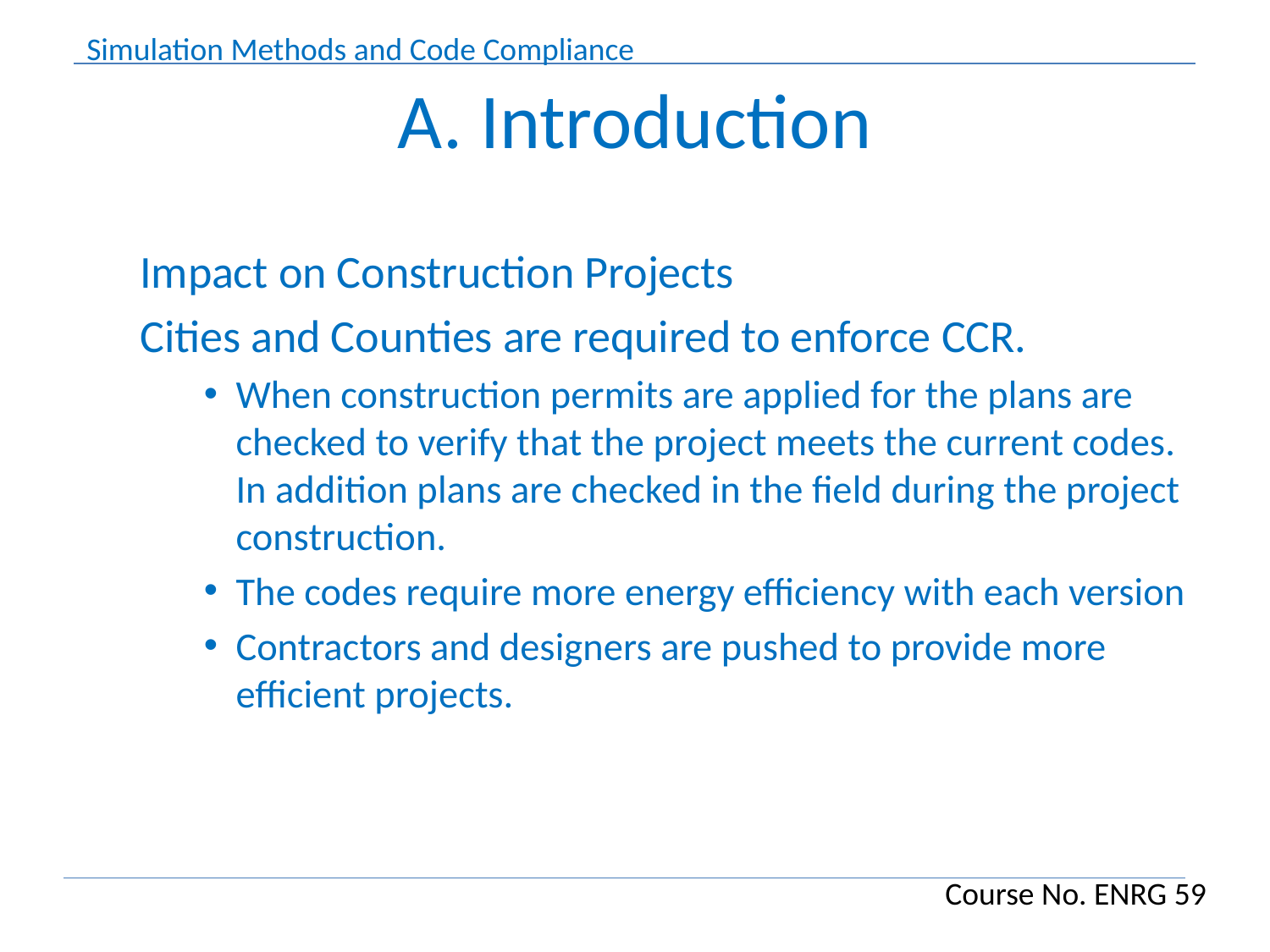

# A. Introduction

Impact on Construction Projects
Cities and Counties are required to enforce CCR.
When construction permits are applied for the plans are checked to verify that the project meets the current codes. In addition plans are checked in the field during the project construction.
The codes require more energy efficiency with each version
Contractors and designers are pushed to provide more efficient projects.